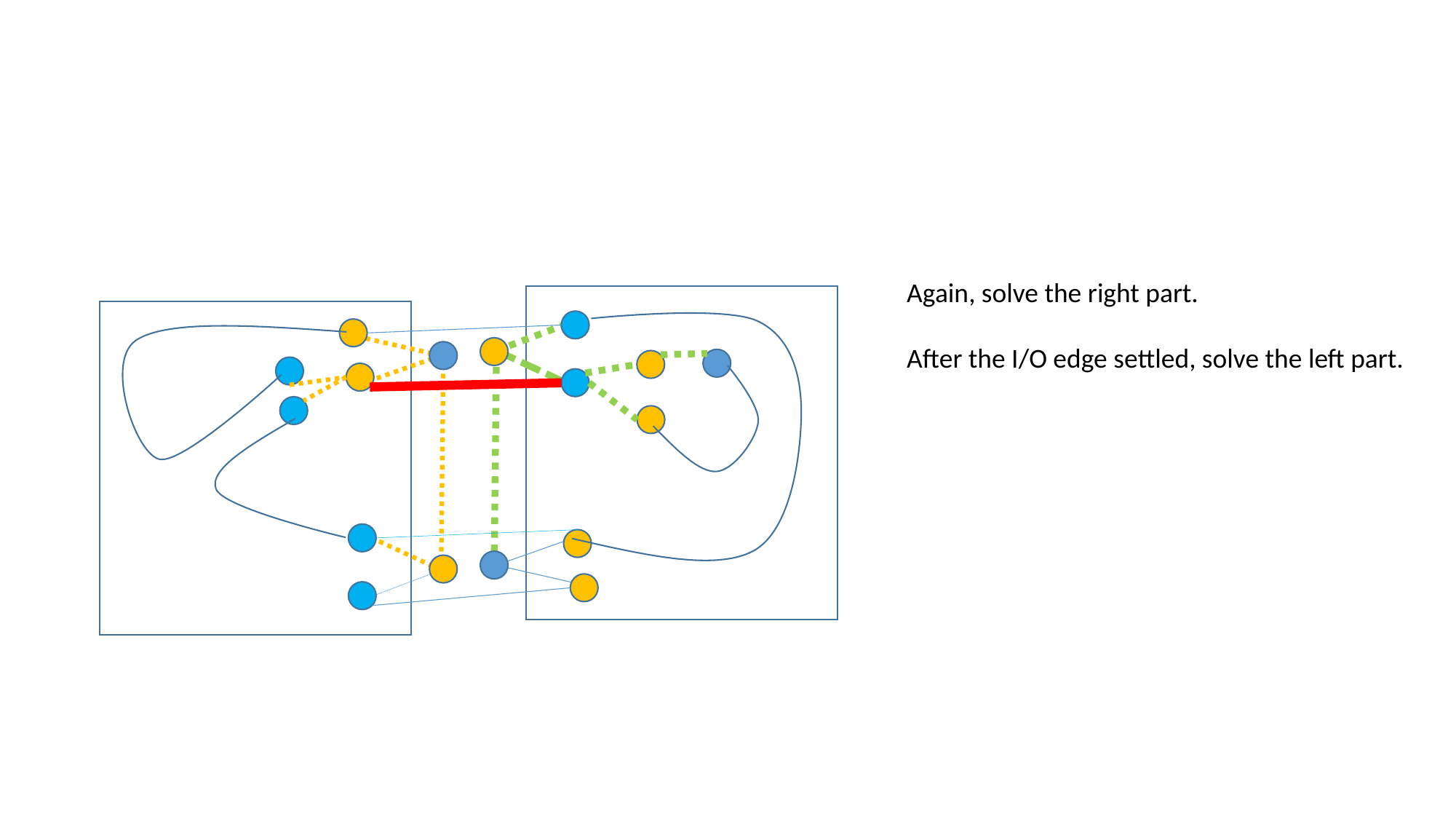

#
Again, solve the right part.

After the I/O edge settled, solve the left part.